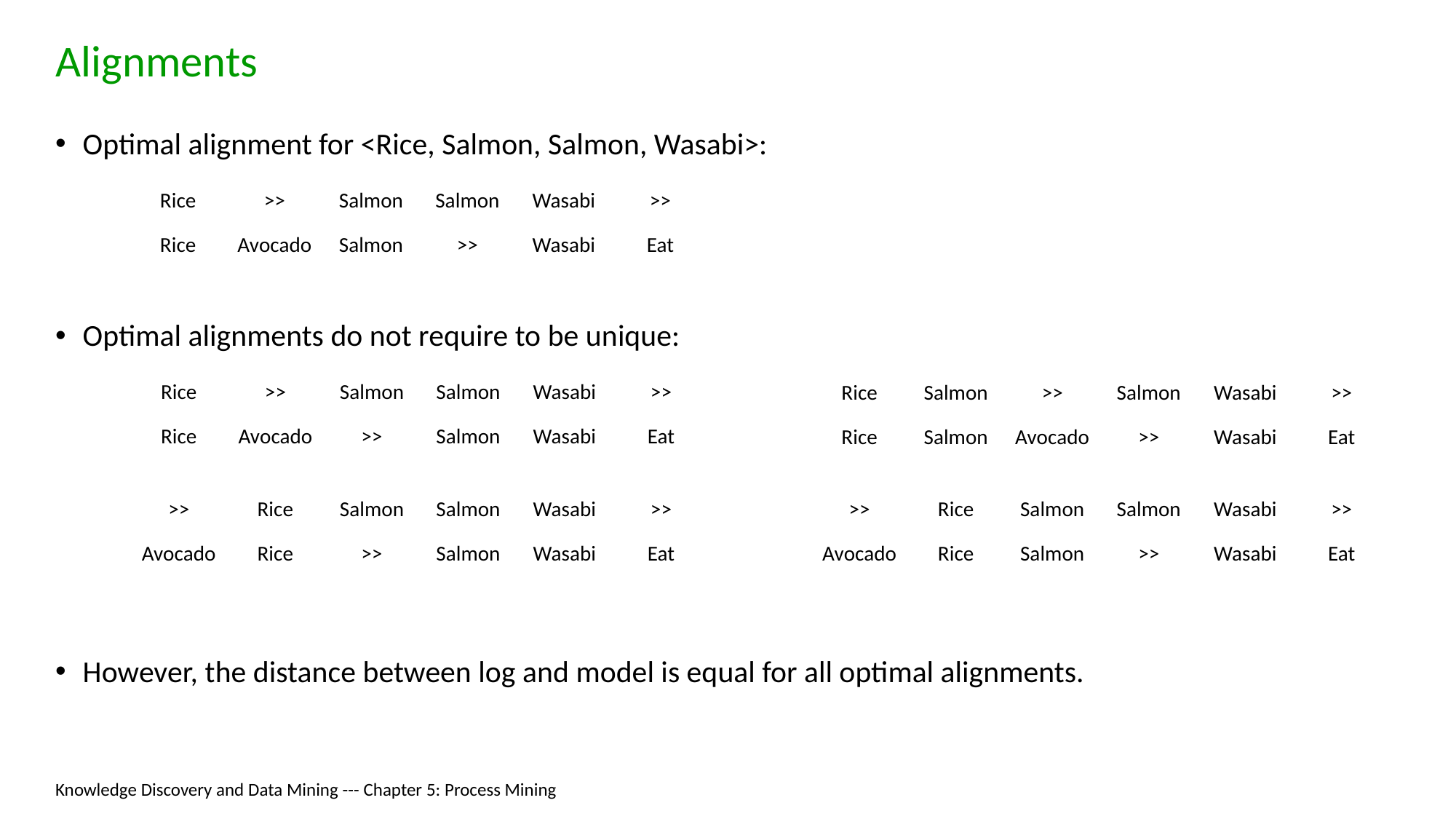

# Alignments
Optimal alignment for <Rice, Salmon, Salmon, Wasabi>:

Optimal alignments do not require to be unique:

However, the distance between log and model is equal for all optimal alignments.
| Rice | >> | Salmon | Salmon | Wasabi | >> |
| --- | --- | --- | --- | --- | --- |
| Rice | Avocado | Salmon | >> | Wasabi | Eat |
| Rice | >> | Salmon | Salmon | Wasabi | >> |
| --- | --- | --- | --- | --- | --- |
| Rice | Avocado | >> | Salmon | Wasabi | Eat |
| Rice | Salmon | >> | Salmon | Wasabi | >> |
| --- | --- | --- | --- | --- | --- |
| Rice | Salmon | Avocado | >> | Wasabi | Eat |
| >> | Rice | Salmon | Salmon | Wasabi | >> |
| --- | --- | --- | --- | --- | --- |
| Avocado | Rice | >> | Salmon | Wasabi | Eat |
| >> | Rice | Salmon | Salmon | Wasabi | >> |
| --- | --- | --- | --- | --- | --- |
| Avocado | Rice | Salmon | >> | Wasabi | Eat |
Knowledge Discovery and Data Mining --- Chapter 5: Process Mining
94